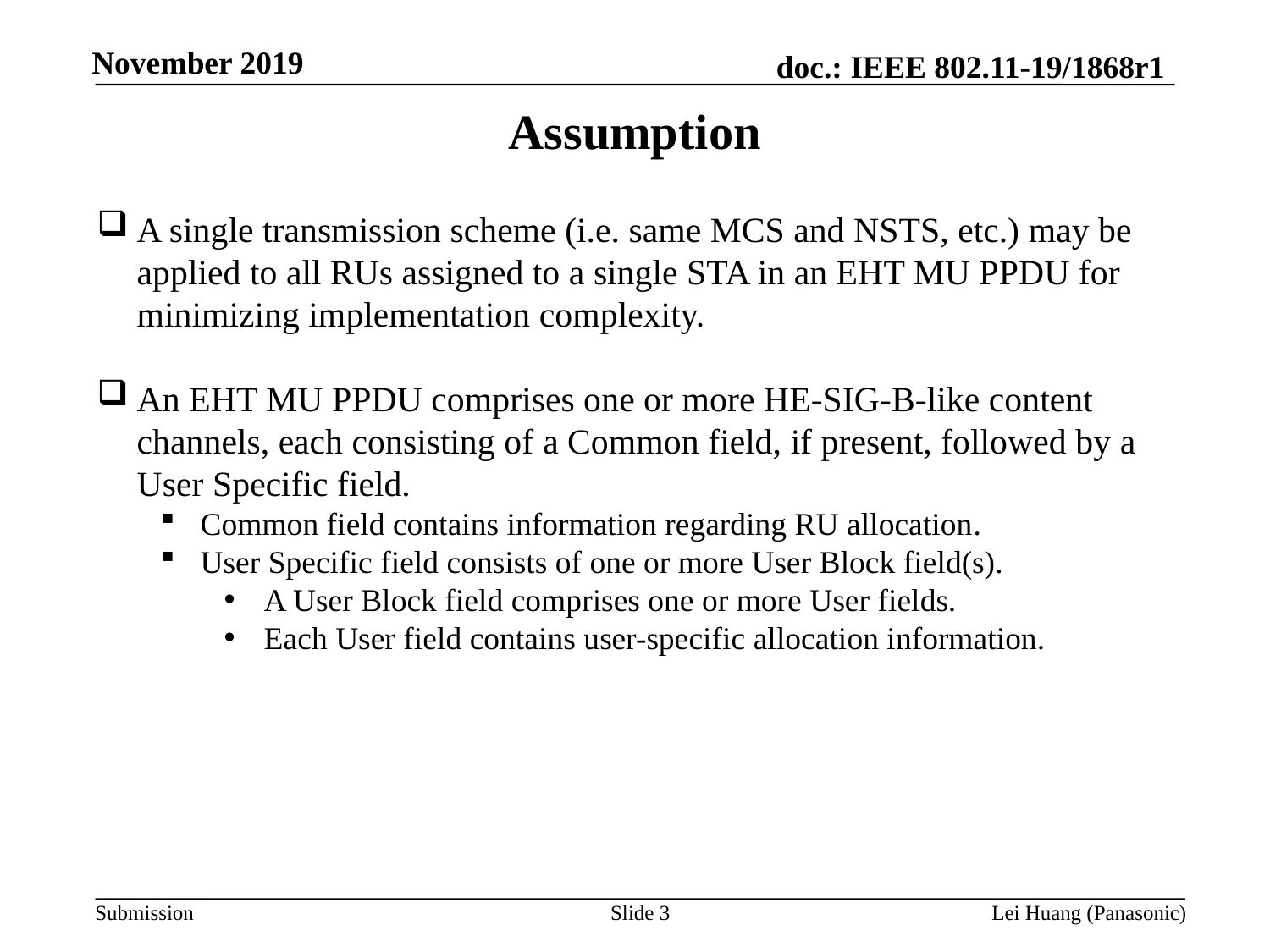

Assumption
A single transmission scheme (i.e. same MCS and NSTS, etc.) may be applied to all RUs assigned to a single STA in an EHT MU PPDU for minimizing implementation complexity.

An EHT MU PPDU comprises one or more HE-SIG-B-like content channels, each consisting of a Common field, if present, followed by a User Specific field.
Common field contains information regarding RU allocation.
User Specific field consists of one or more User Block field(s).
A User Block field comprises one or more User fields.
Each User field contains user-specific allocation information.
Slide 3
Lei Huang (Panasonic)